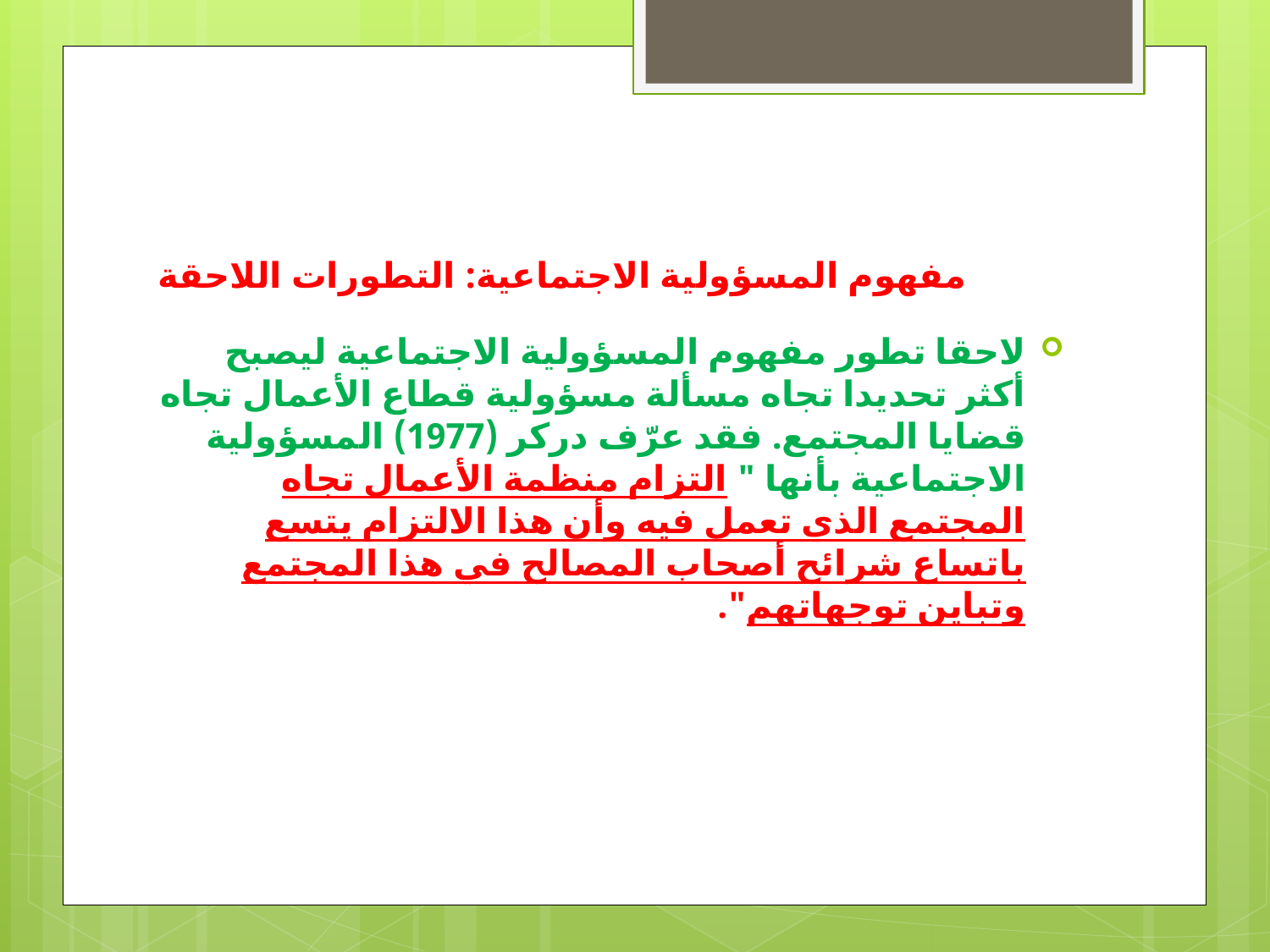

# مفهوم المسؤولية الاجتماعية: التطورات اللاحقة
لاحقا تطور مفهوم المسؤولية الاجتماعية ليصبح أكثر تحديدا تجاه مسألة مسؤولية قطاع الأعمال تجاه قضايا المجتمع. فقد عرّف دركر (1977) المسؤولية الاجتماعية بأنها " التزام منظمة الأعمال تجاه المجتمع الذي تعمل فيه وأن هذا الالتزام يتسع باتساع شرائح أصحاب المصالح في هذا المجتمع وتباين توجهاتهم".